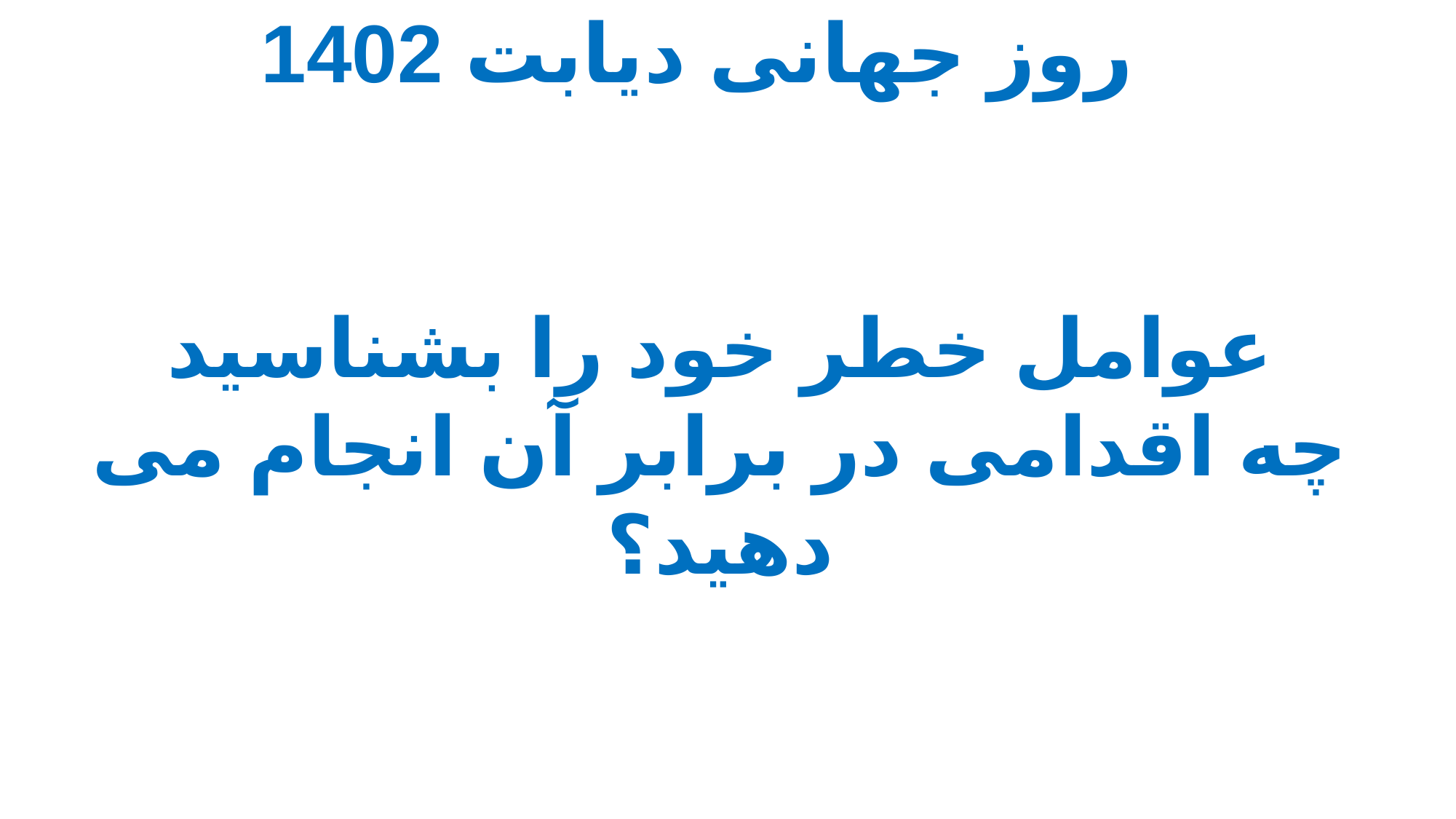

روز جهانی دیابت 1402

عوامل خطر خود را بشناسید
چه اقدامی در برابر آن انجام می دهید؟